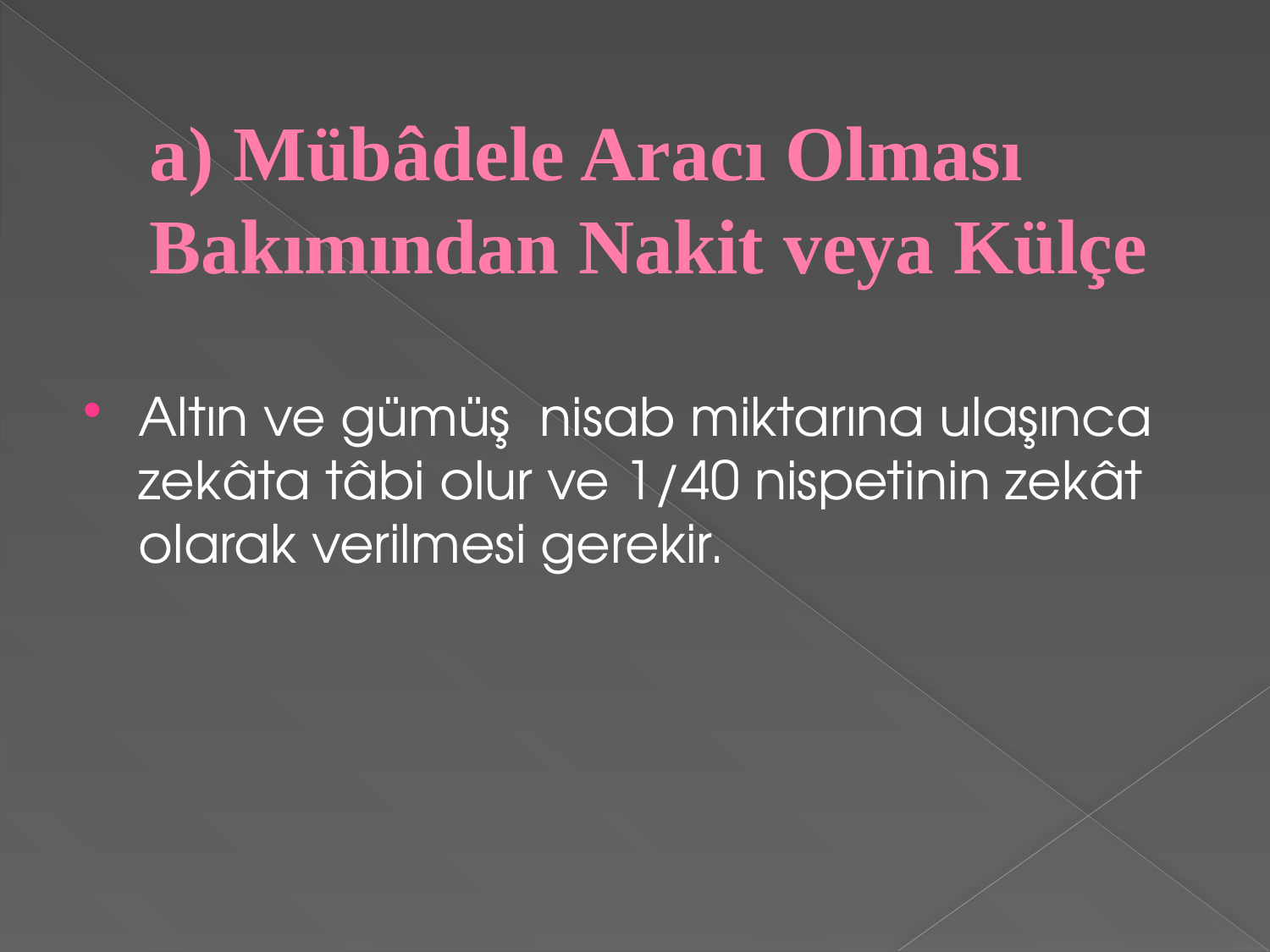

# a) Mübâdele Aracı Olması Bakımından Nakit veya Külçe
Altın ve gümüş  nisab miktarına ulaşınca zekâta tâbi olur ve 1/40 nispetinin zekât olarak verilmesi gerekir.